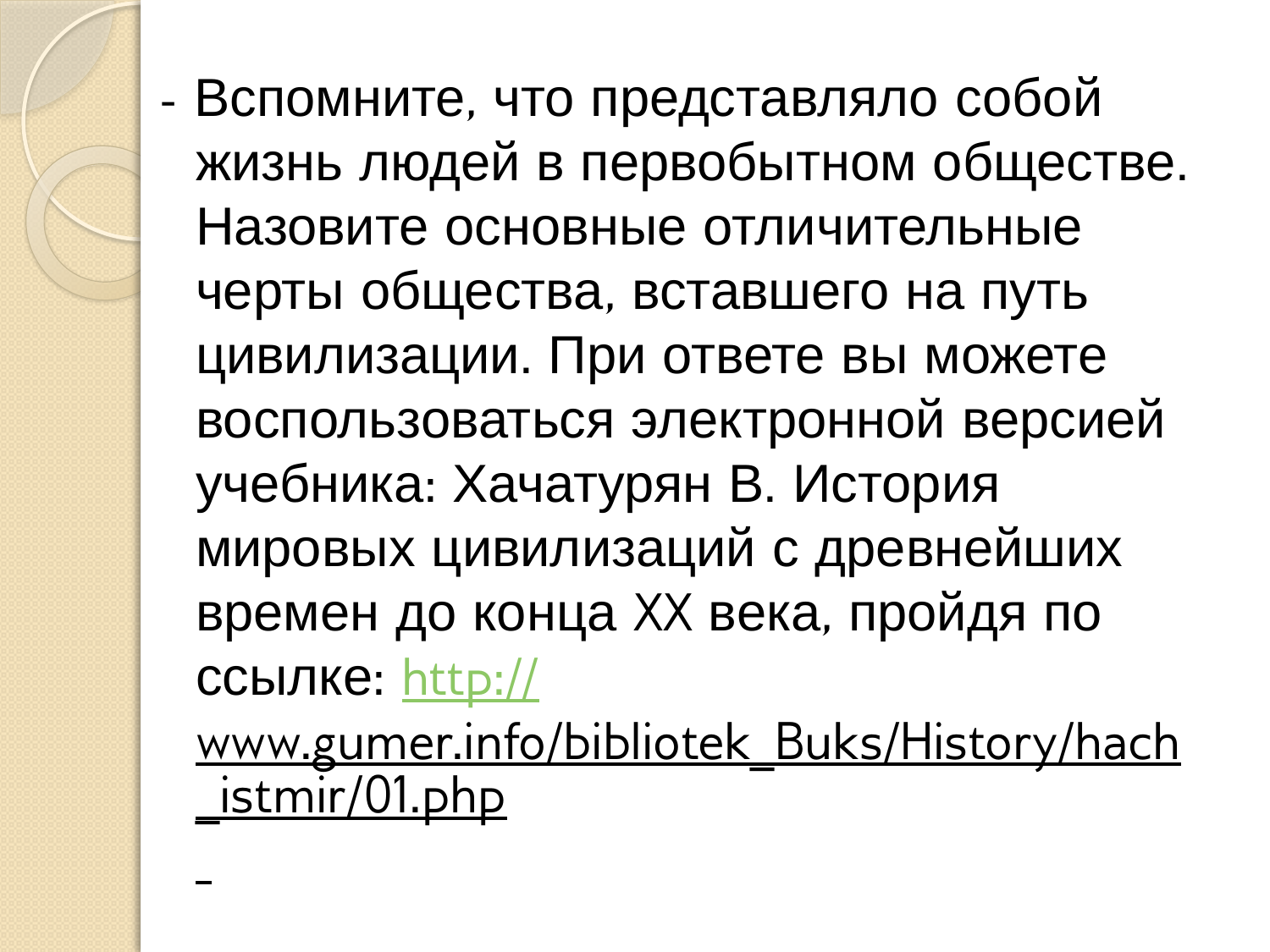

- Вспомните, что представляло собой жизнь людей в первобытном обществе. Назовите основные отличительные черты общества, вставшего на путь цивилизации. При ответе вы можете воспользоваться электронной версией учебника: Хачатурян В. История мировых цивилизаций с древнейших времен до конца XX века, пройдя по ссылке: http://www.gumer.info/bibliotek_Buks/History/hach_istmir/01.php